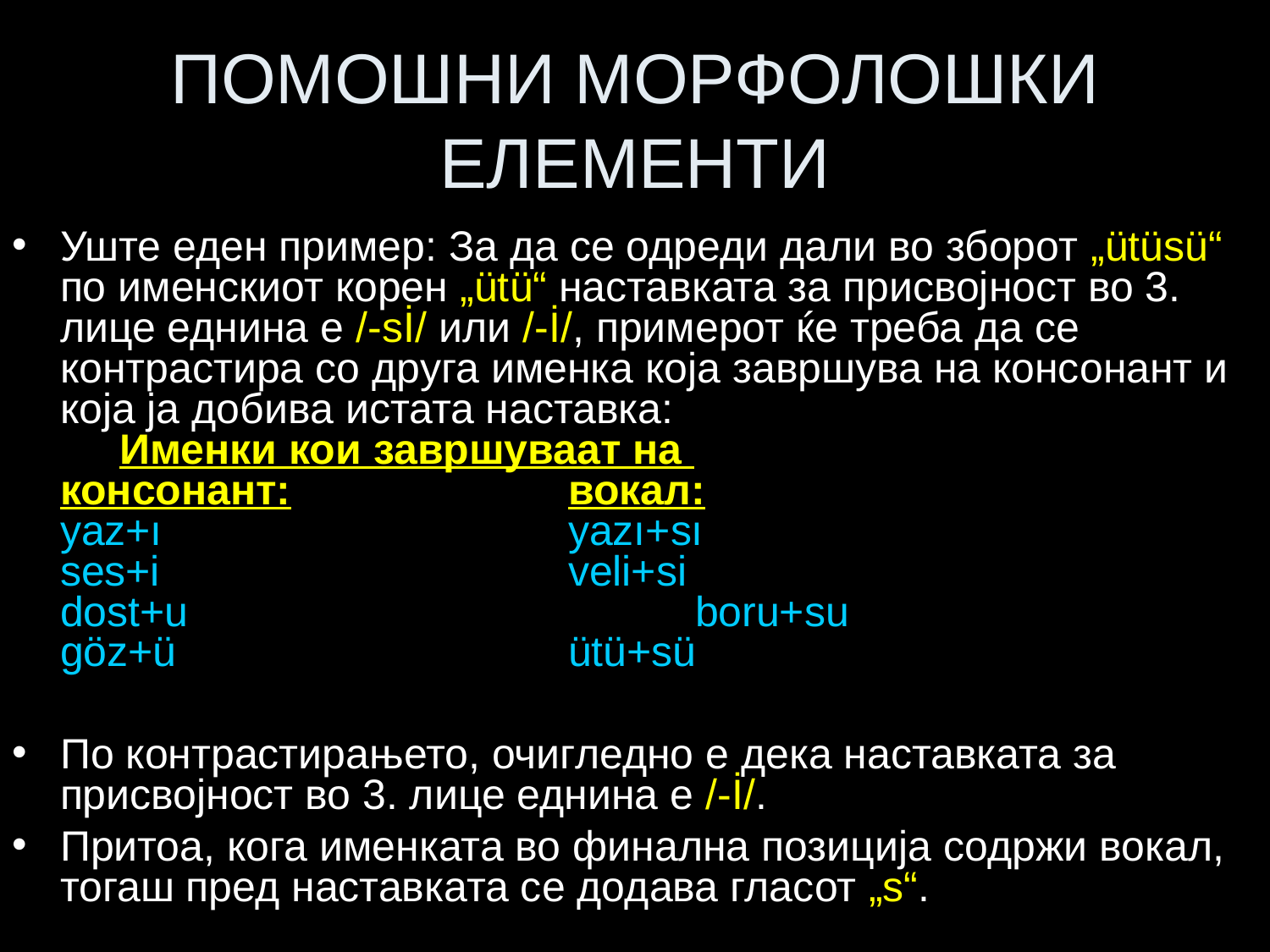

# ПОМОШНИ МОРФОЛОШКИ ЕЛЕМЕНТИ
Уште еден пример: За да се одреди дали во зборот „ütüsü“ по именскиот корен „ütü“ наставката за присвојност во 3. лице еднина е /-sİ/ или /-İ/, примерот ќе треба да се контрастира со друга именка која завршува на консонант и која ја добива истата наставка:
     Именки кои завршуваат на
консонант:			вокал:
yaz+ı				yazı+sı
ses+i				veli+si
dost+u				boru+su
göz+ü				ütü+sü

По контрастирањето, очигледно е дека наставката за присвојност во 3. лице еднина е /-İ/.
Притоа, кога именката во финална позиција содржи вокал, тогаш пред наставката се додава гласот „s“.